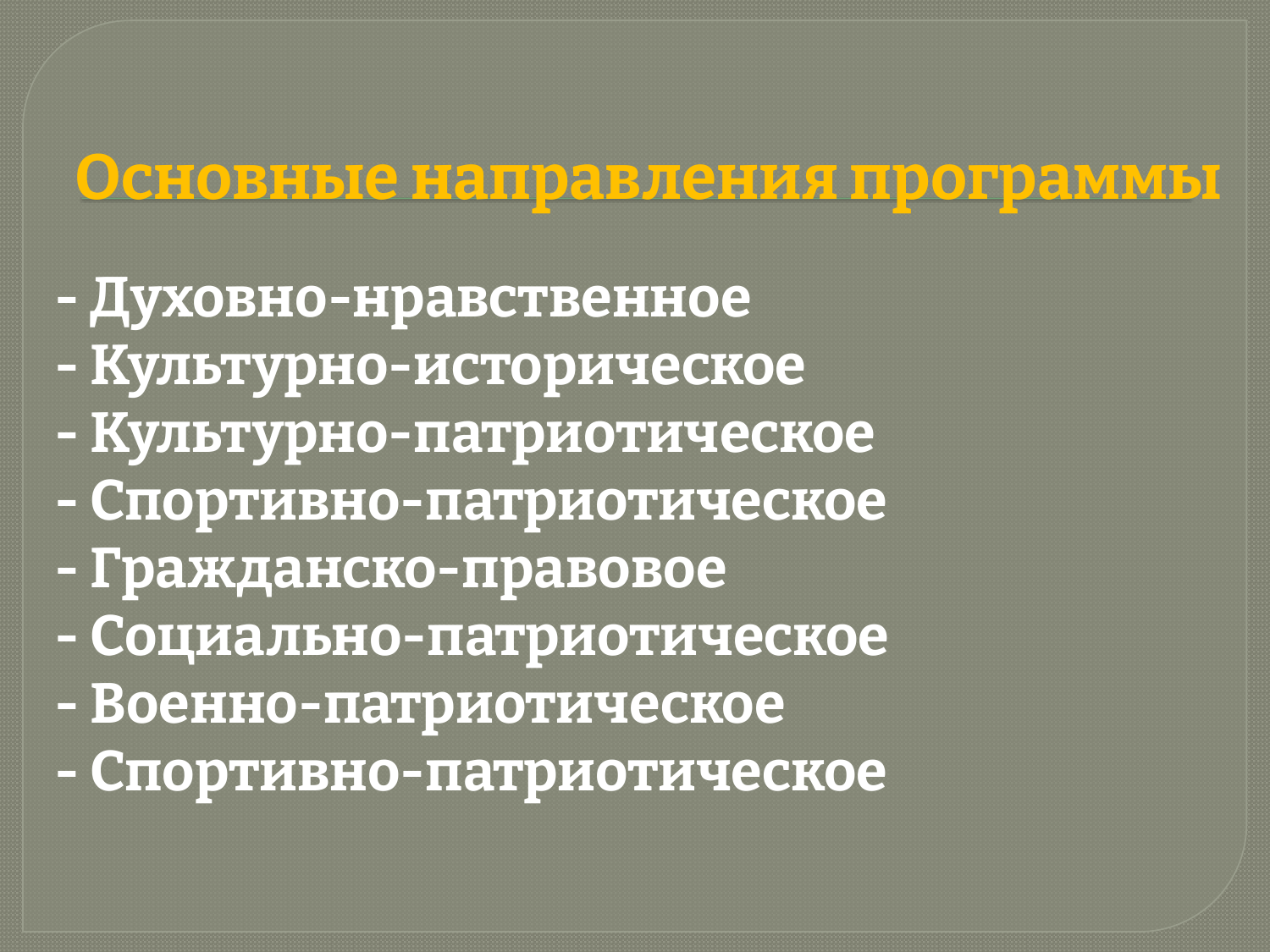

# Основные направления программы

- Духовно-нравственное
- Культурно-историческое
- Культурно-патриотическое
- Спортивно-патриотическое
- Гражданско-правовое
- Социально-патриотическое
- Военно-патриотическое
- Спортивно-патриотическое